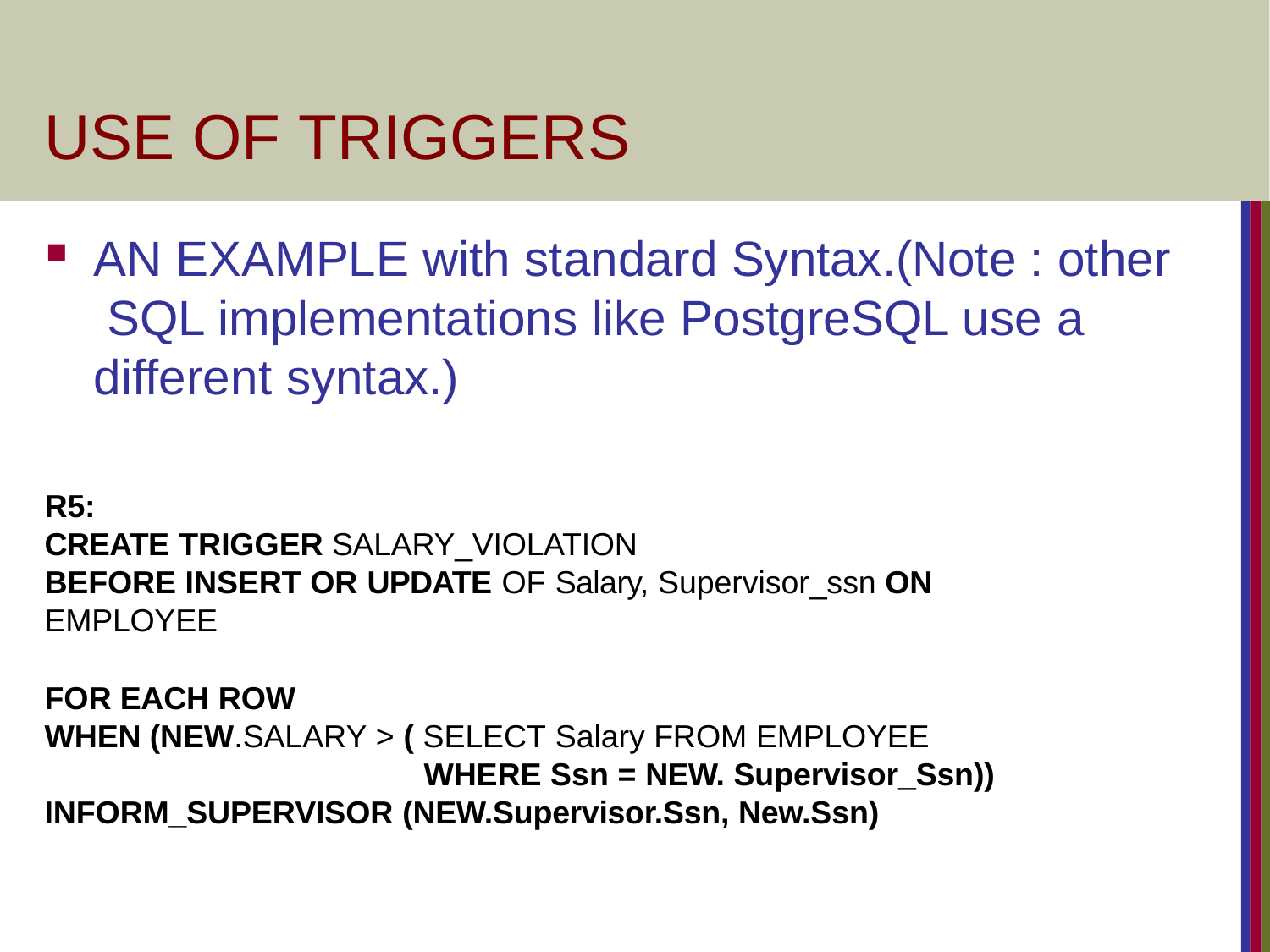

# USE OF TRIGGERS
AN EXAMPLE with standard Syntax.(Note : other  SQL implementations like PostgreSQL use a  different syntax.)
R5:
CREATE TRIGGER SALARY_VIOLATION
BEFORE INSERT OR UPDATE OF Salary, Supervisor_ssn ON
EMPLOYEE

FOR EACH ROW
WHEN (NEW.SALARY > ( SELECT Salary FROM EMPLOYEE
WHERE Ssn = NEW. Supervisor_Ssn))
INFORM_SUPERVISOR (NEW.Supervisor.Ssn, New.Ssn)